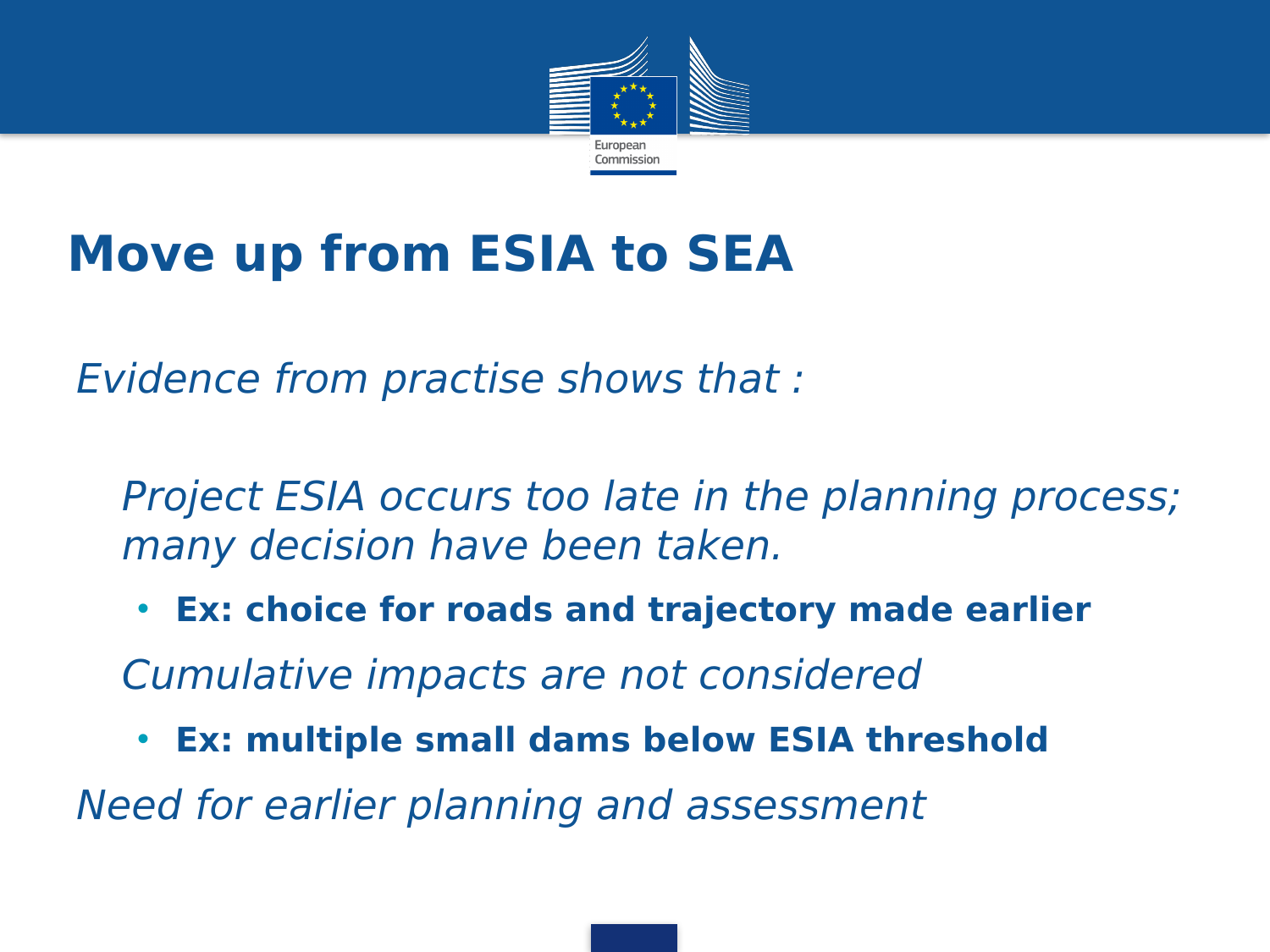

# Move up from ESIA to SEA
Evidence from practise shows that :
Project ESIA occurs too late in the planning process; many decision have been taken.
Ex: choice for roads and trajectory made earlier
Cumulative impacts are not considered
Ex: multiple small dams below ESIA threshold
Need for earlier planning and assessment